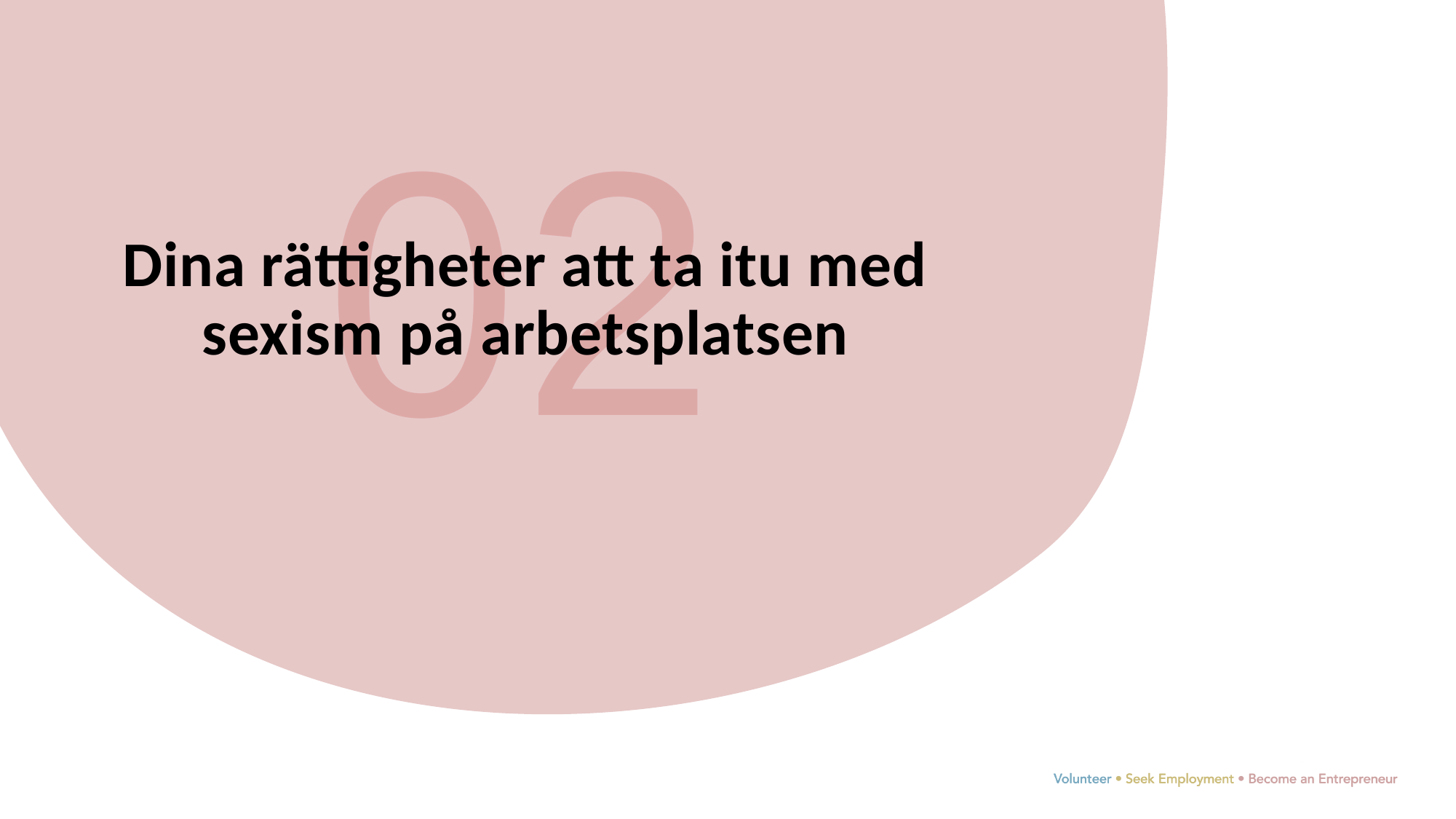

02
Dina rättigheter att ta itu med sexism på arbetsplatsen